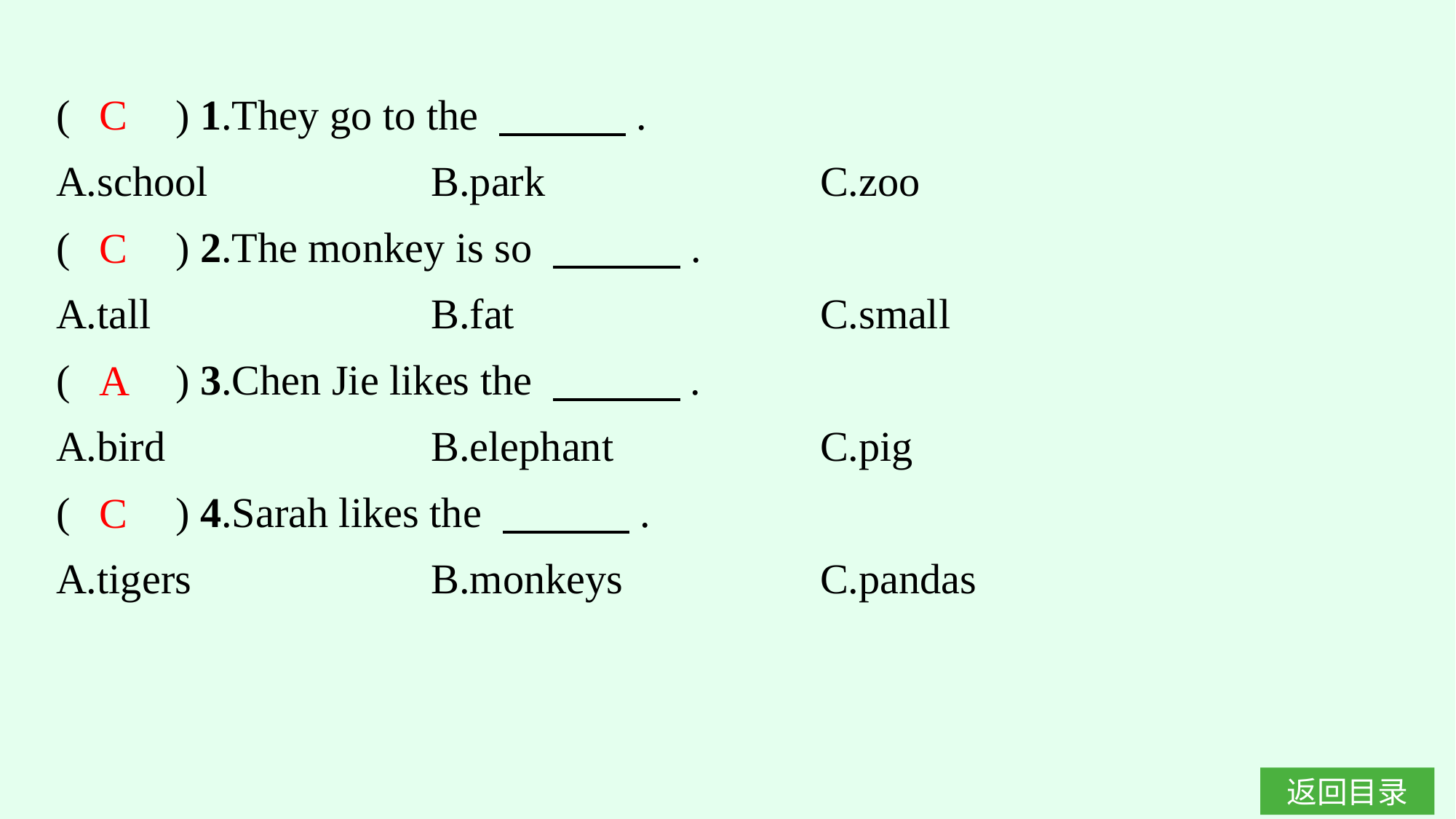

(　　) 1.They go to the 　　　.
A.school　　		B.park　　　　	C.zoo
(　　) 2.The monkey is so 　　　.
A.tall			B.fat				C.small
(　　) 3.Chen Jie likes the 　　　.
A.bird			B.elephant		C.pig
(　　) 4.Sarah likes the 　　　.
A.tigers			B.monkeys		C.pandas
C
C
A
C